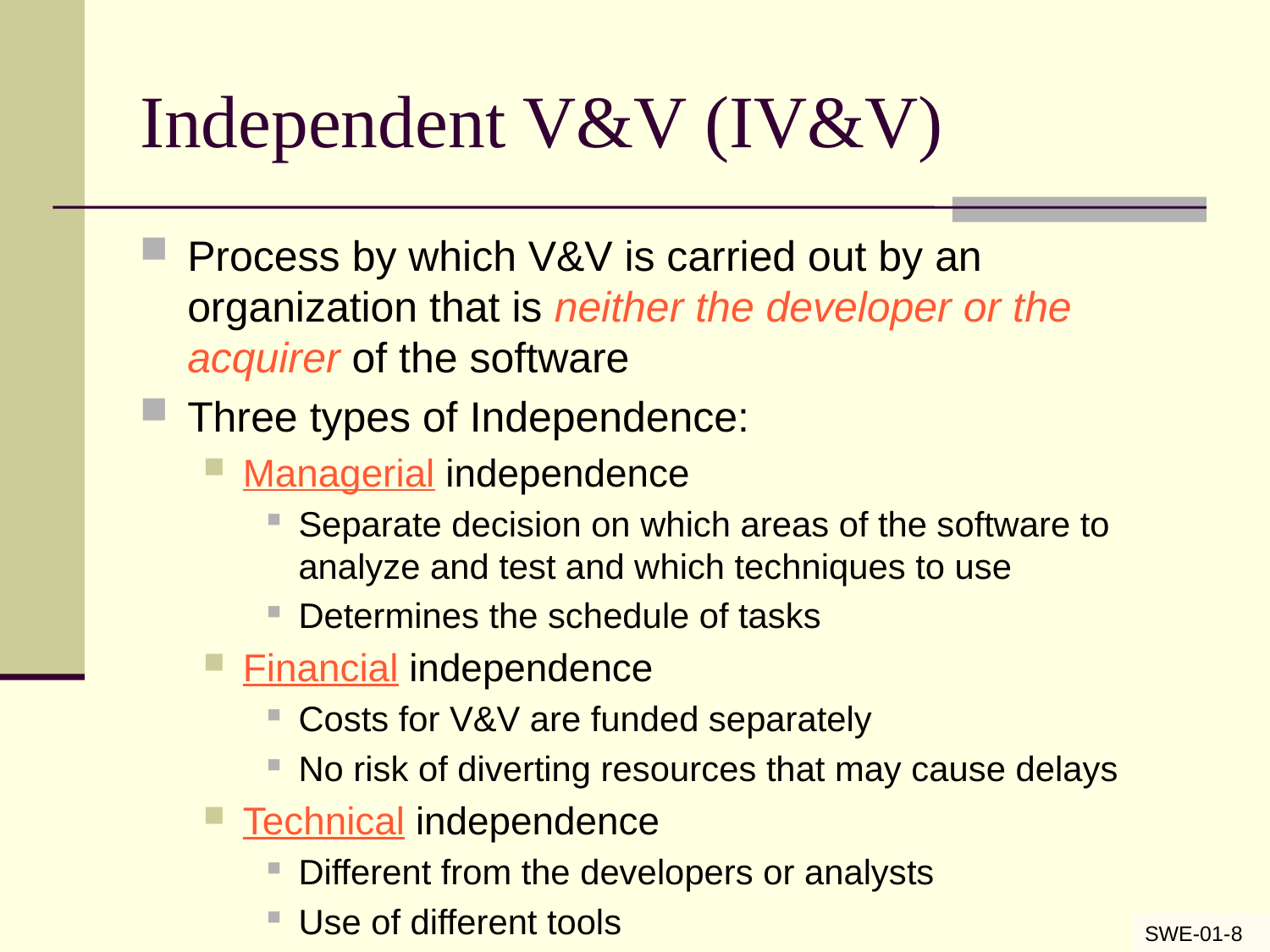

# Independent V&V (IV&V)
Process by which V&V is carried out by an organization that is neither the developer or the acquirer of the software
Three types of Independence:
Managerial independence
Separate decision on which areas of the software to analyze and test and which techniques to use
Determines the schedule of tasks
Financial independence
Costs for V&V are funded separately
No risk of diverting resources that may cause delays
Technical independence
Different from the developers or analysts
Use of different tools